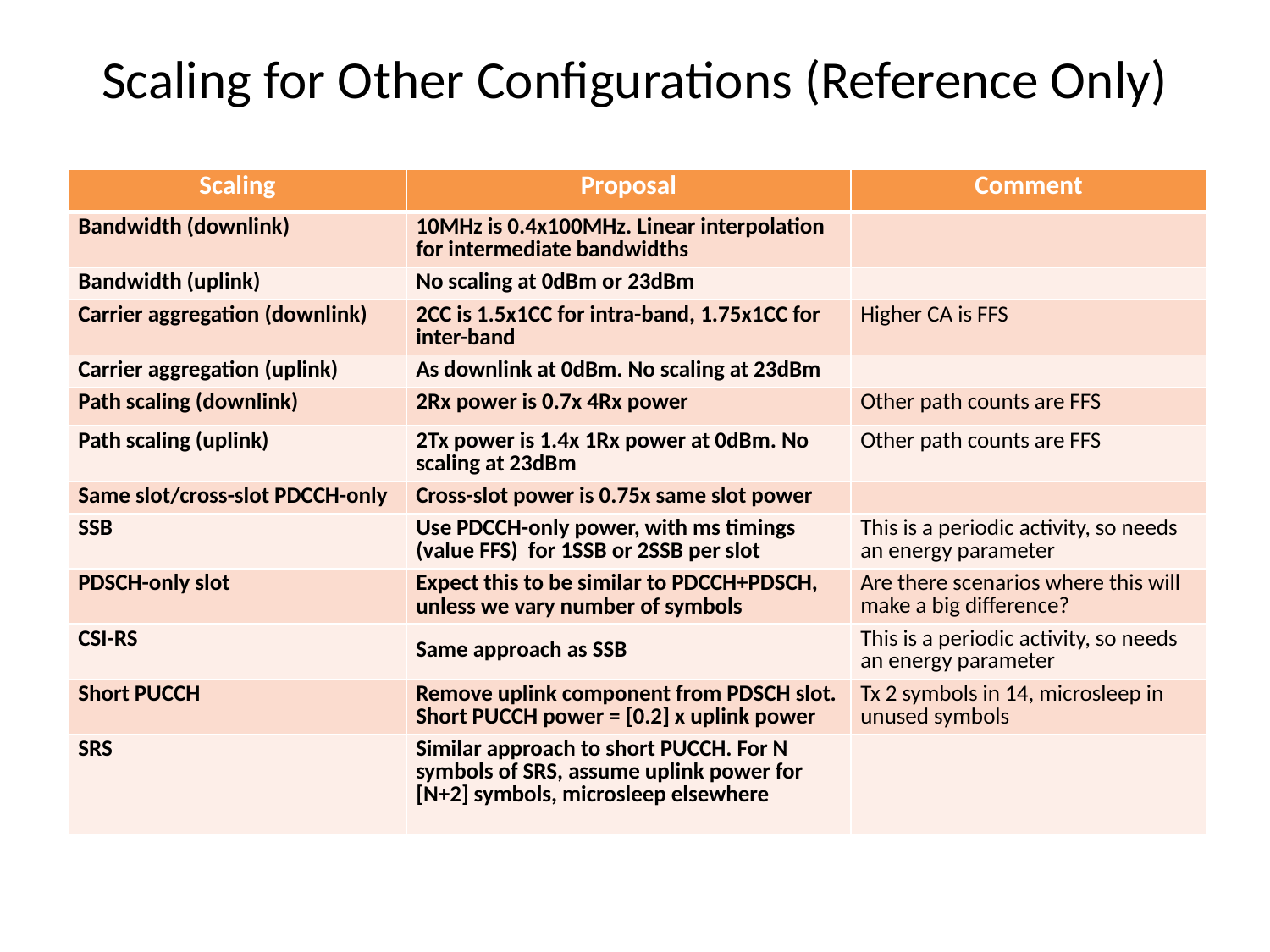

# Scaling for Other Configurations (Reference Only)
| Scaling | Proposal | Comment |
| --- | --- | --- |
| Bandwidth (downlink) | 10MHz is 0.4x100MHz. Linear interpolation for intermediate bandwidths |  |
| Bandwidth (uplink) | No scaling at 0dBm or 23dBm |  |
| Carrier aggregation (downlink) | 2CC is 1.5x1CC for intra-band, 1.75x1CC for inter-band | Higher CA is FFS |
| Carrier aggregation (uplink) | As downlink at 0dBm. No scaling at 23dBm |  |
| Path scaling (downlink) | 2Rx power is 0.7x 4Rx power | Other path counts are FFS |
| Path scaling (uplink) | 2Tx power is 1.4x 1Rx power at 0dBm. No scaling at 23dBm | Other path counts are FFS |
| Same slot/cross-slot PDCCH-only | Cross-slot power is 0.75x same slot power |  |
| SSB | Use PDCCH-only power, with ms timings (value FFS) for 1SSB or 2SSB per slot | This is a periodic activity, so needs an energy parameter |
| PDSCH-only slot | Expect this to be similar to PDCCH+PDSCH, unless we vary number of symbols | Are there scenarios where this will make a big difference? |
| CSI-RS | Same approach as SSB | This is a periodic activity, so needs an energy parameter |
| Short PUCCH | Remove uplink component from PDSCH slot. Short PUCCH power = [0.2] x uplink power | Tx 2 symbols in 14, microsleep in unused symbols |
| SRS | Similar approach to short PUCCH. For N symbols of SRS, assume uplink power for [N+2] symbols, microsleep elsewhere |  |